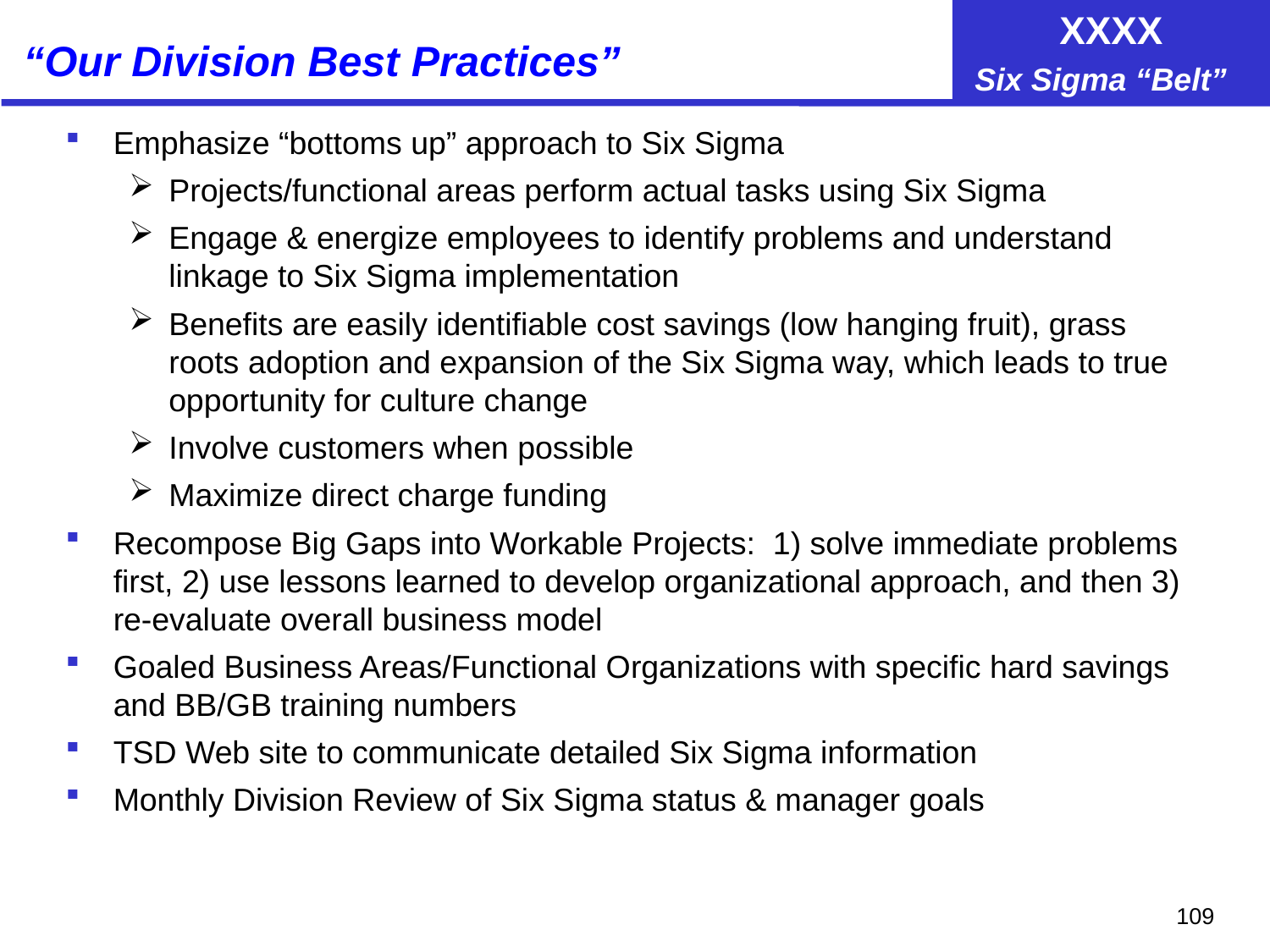

# “Our Division Best Practices”
Emphasize “bottoms up” approach to Six Sigma
Projects/functional areas perform actual tasks using Six Sigma
Engage & energize employees to identify problems and understand linkage to Six Sigma implementation
Benefits are easily identifiable cost savings (low hanging fruit), grass roots adoption and expansion of the Six Sigma way, which leads to true opportunity for culture change
Involve customers when possible
Maximize direct charge funding
Recompose Big Gaps into Workable Projects:  1) solve immediate problems first, 2) use lessons learned to develop organizational approach, and then 3) re-evaluate overall business model
Goaled Business Areas/Functional Organizations with specific hard savings and BB/GB training numbers
TSD Web site to communicate detailed Six Sigma information
Monthly Division Review of Six Sigma status & manager goals